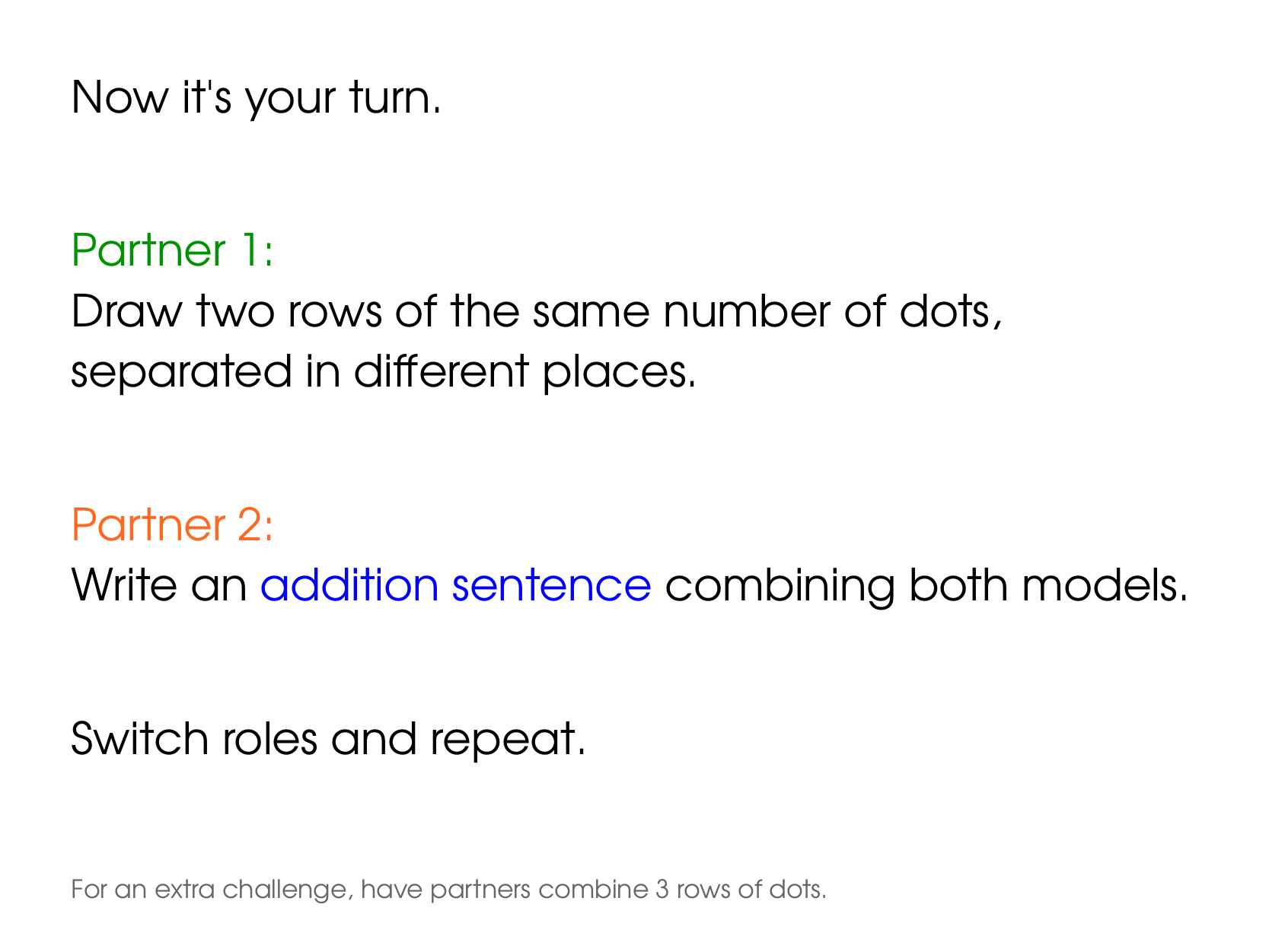

Now it's your turn.

Partner 1:
Draw two rows of the same number of dots, separated in different places.

Partner 2:
Write an addition sentence combining both models.

Switch roles and repeat.
For an extra challenge, have partners combine 3 rows of dots.